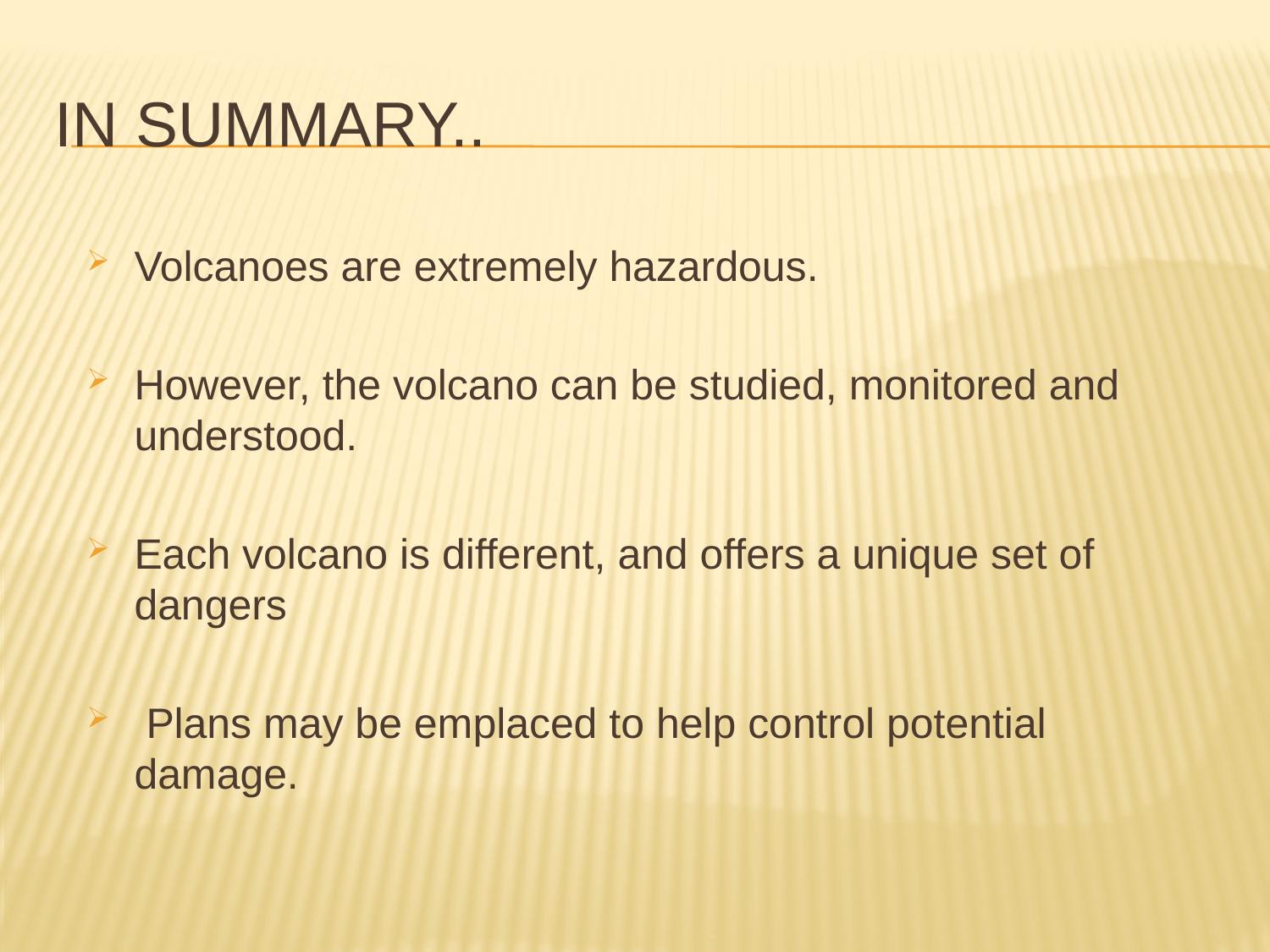

# In Summary..
Volcanoes are extremely hazardous.

However, the volcano can be studied, monitored and understood.

Each volcano is different, and offers a unique set of dangers

 Plans may be emplaced to help control potential damage.